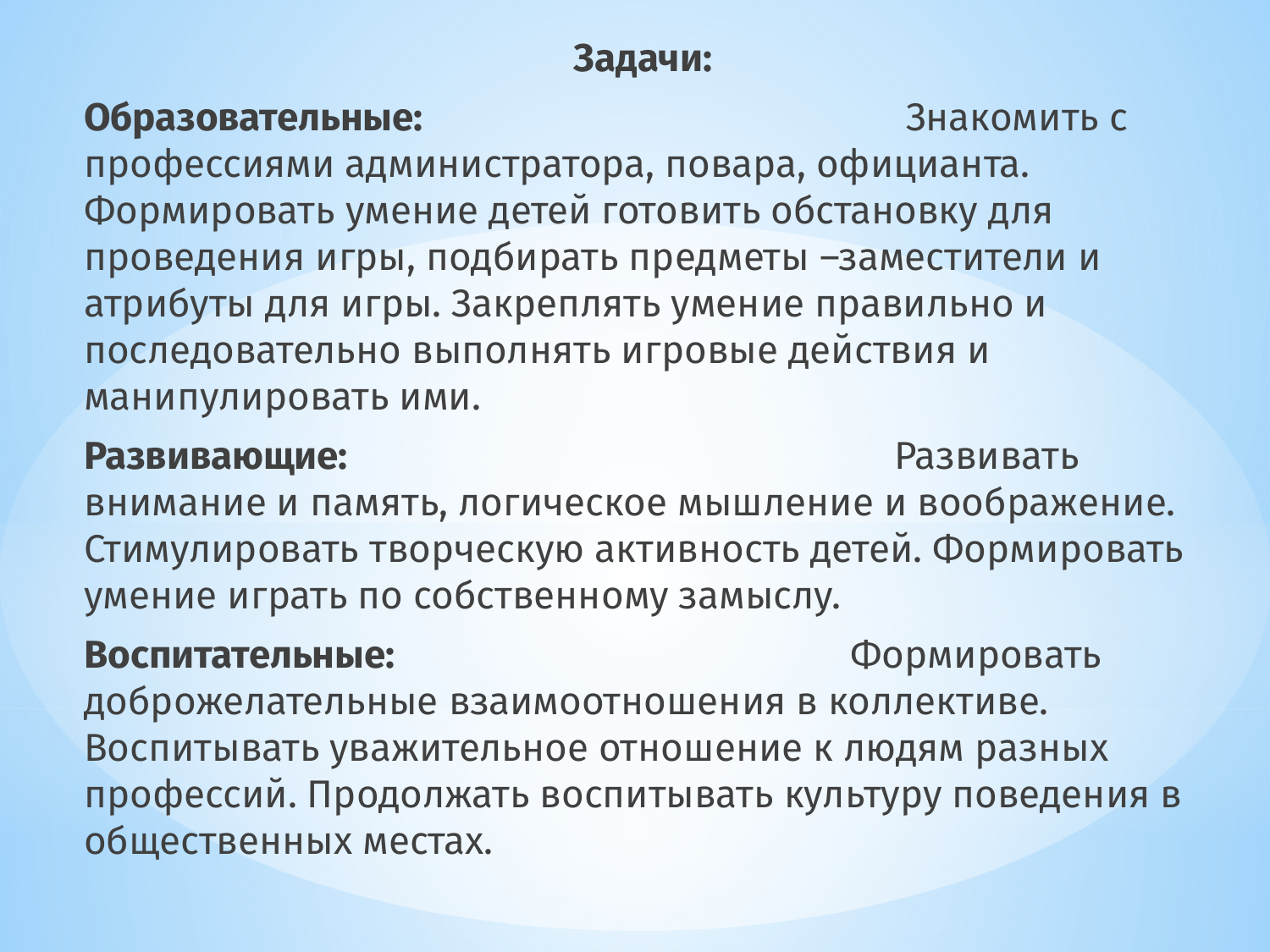

Задачи:
Образовательные:                                                     Знакомить с профессиями администратора, повара, официанта. Формировать умение детей готовить обстановку для проведения игры, подбирать предметы –заместители и атрибуты для игры. Закреплять умение правильно и последовательно выполнять игровые действия и манипулировать ими.
Развивающие:                                                            Развивать внимание и память, логическое мышление и воображение. Стимулировать творческую активность детей. Формировать умение играть по собственному замыслу.
Воспитательные:                                                  Формировать доброжелательные взаимоотношения в коллективе. Воспитывать уважительное отношение к людям разных профессий. Продолжать воспитывать культуру поведения в общественных местах.